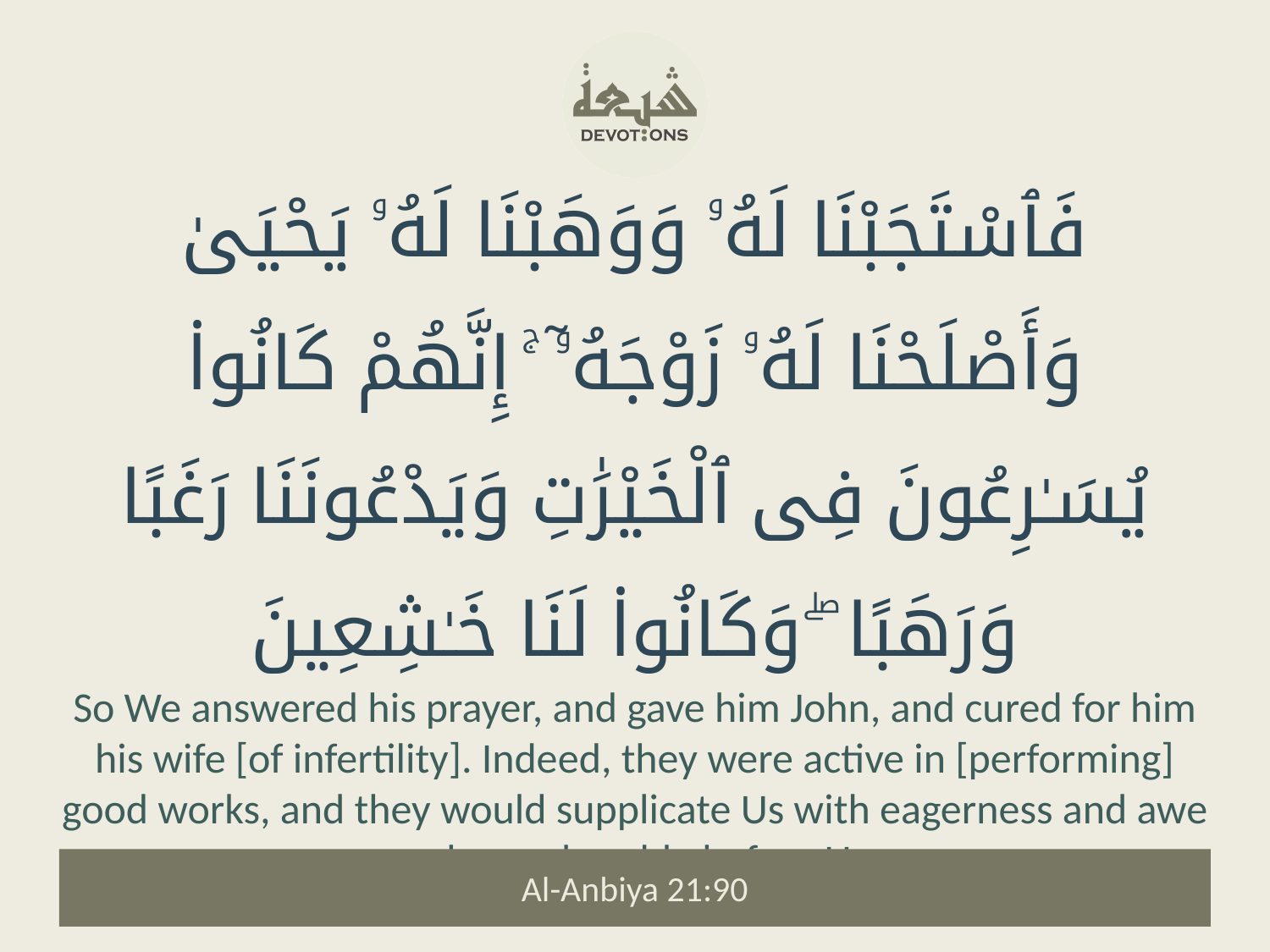

فَٱسْتَجَبْنَا لَهُۥ وَوَهَبْنَا لَهُۥ يَحْيَىٰ وَأَصْلَحْنَا لَهُۥ زَوْجَهُۥٓ ۚ إِنَّهُمْ كَانُوا۟ يُسَـٰرِعُونَ فِى ٱلْخَيْرَٰتِ وَيَدْعُونَنَا رَغَبًا وَرَهَبًا ۖ وَكَانُوا۟ لَنَا خَـٰشِعِينَ
So We answered his prayer, and gave him John, and cured for him his wife [of infertility]. Indeed, they were active in [performing] good works, and they would supplicate Us with eagerness and awe and were humble before Us.
Al-Anbiya 21:90